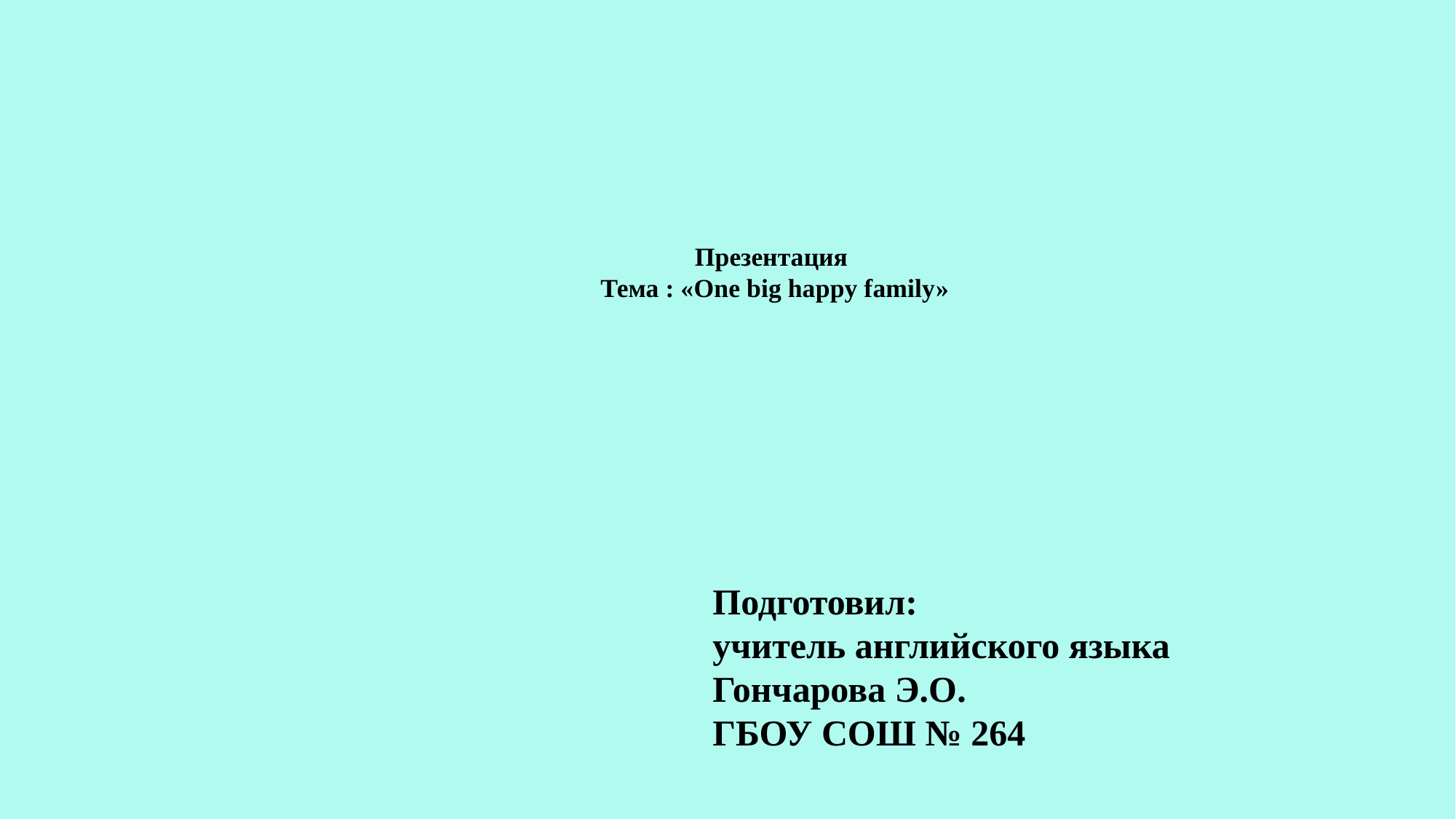

# Презентация Тема : «One big happy family»
Подготовил:
учитель английского языка
Гончарова Э.О.
ГБОУ СОШ № 264